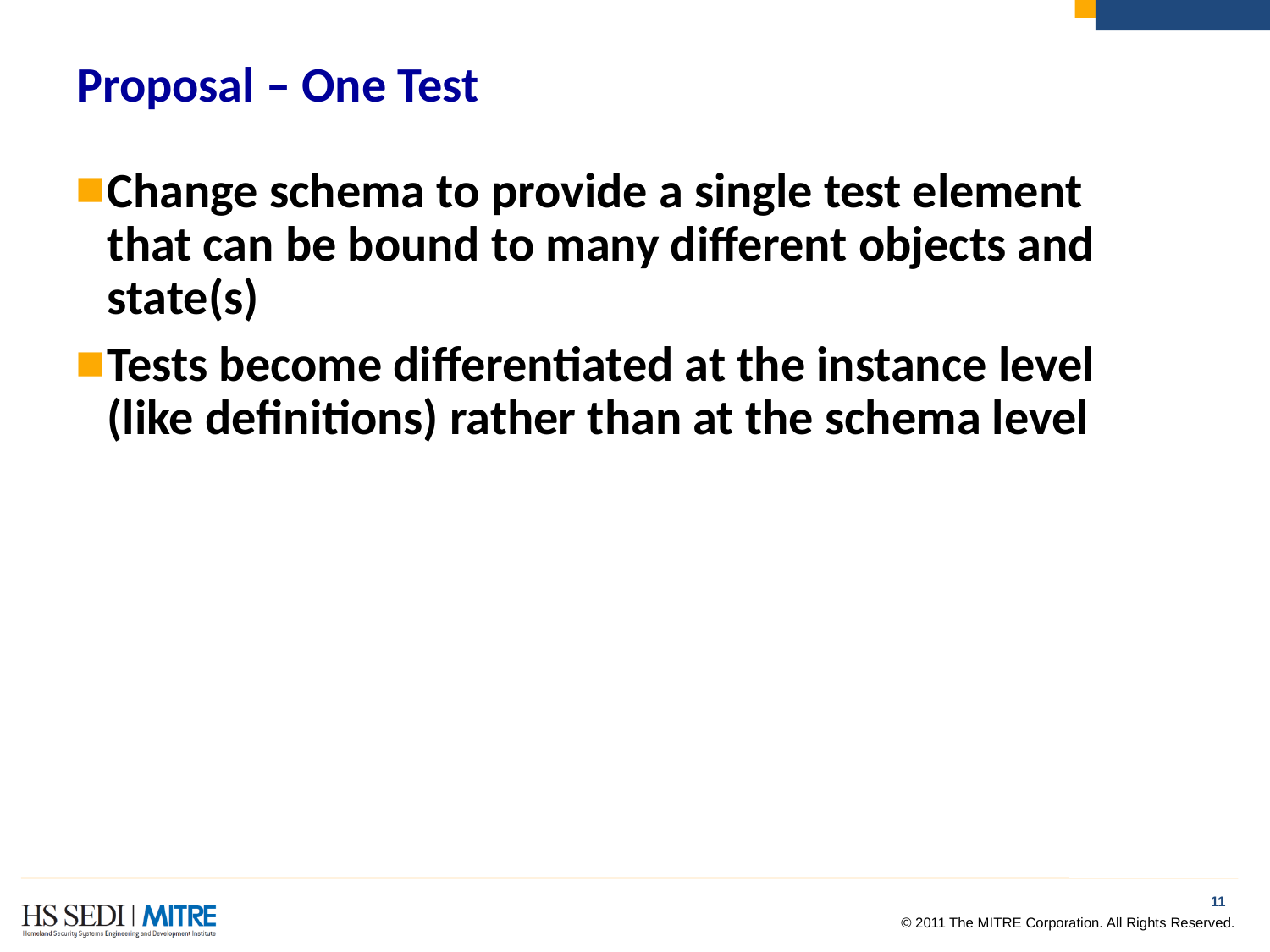

# Proposal – One Test
Change schema to provide a single test element that can be bound to many different objects and state(s)
Tests become differentiated at the instance level (like definitions) rather than at the schema level
11